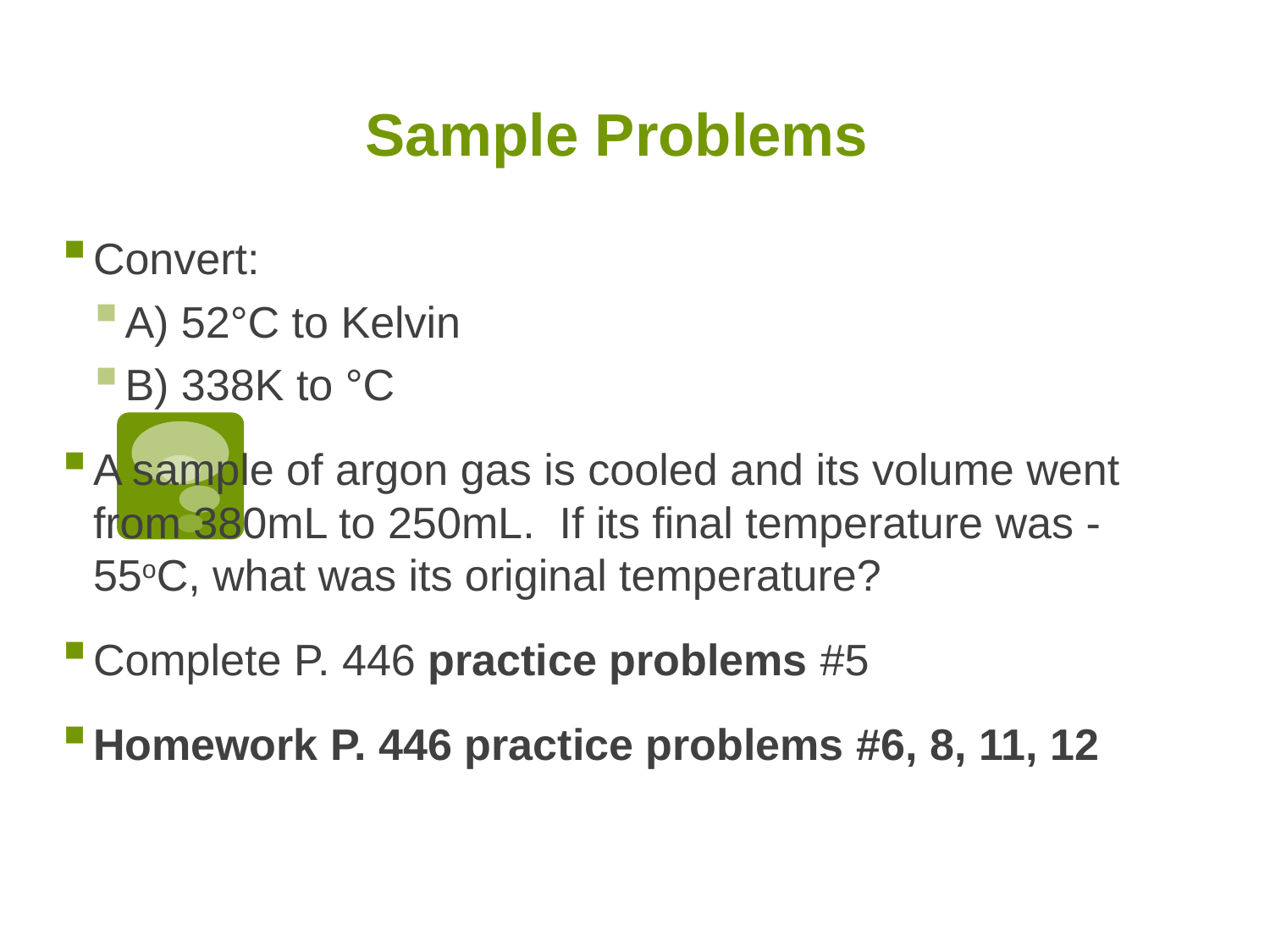

# Sample Problems
Convert:
A) 52°C to Kelvin
B) 338K to °C
A sample of argon gas is cooled and its volume went from 380mL to 250mL.  If its final temperature was -55oC, what was its original temperature?
Complete P. 446 practice problems #5
Homework P. 446 practice problems #6, 8, 11, 12